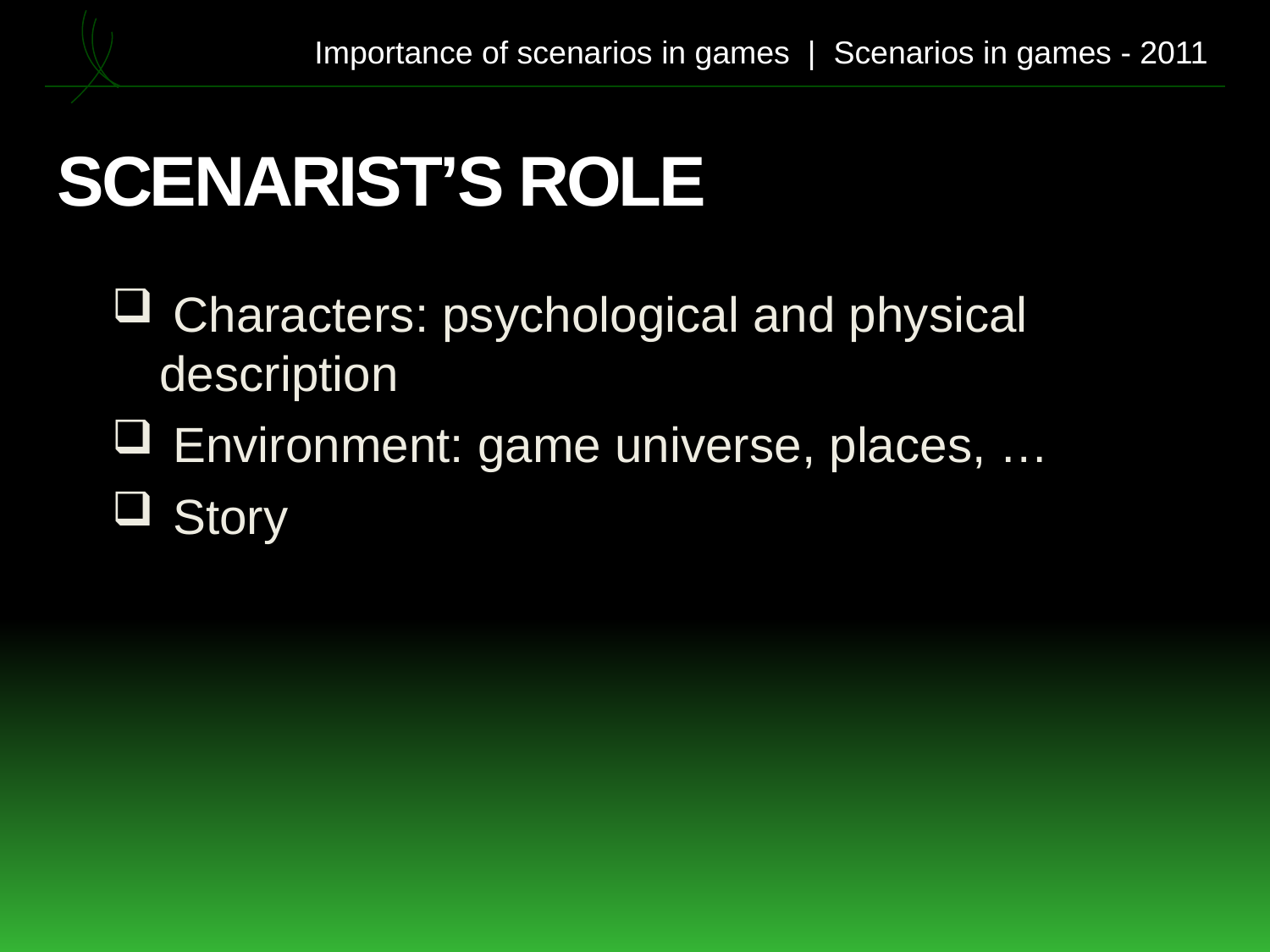

Importance of scenarios in games  |  Scenarios in games - 2011
# Scenarist’s role
 Characters: psychological and physical description
 Environment: game universe, places, …
 Story